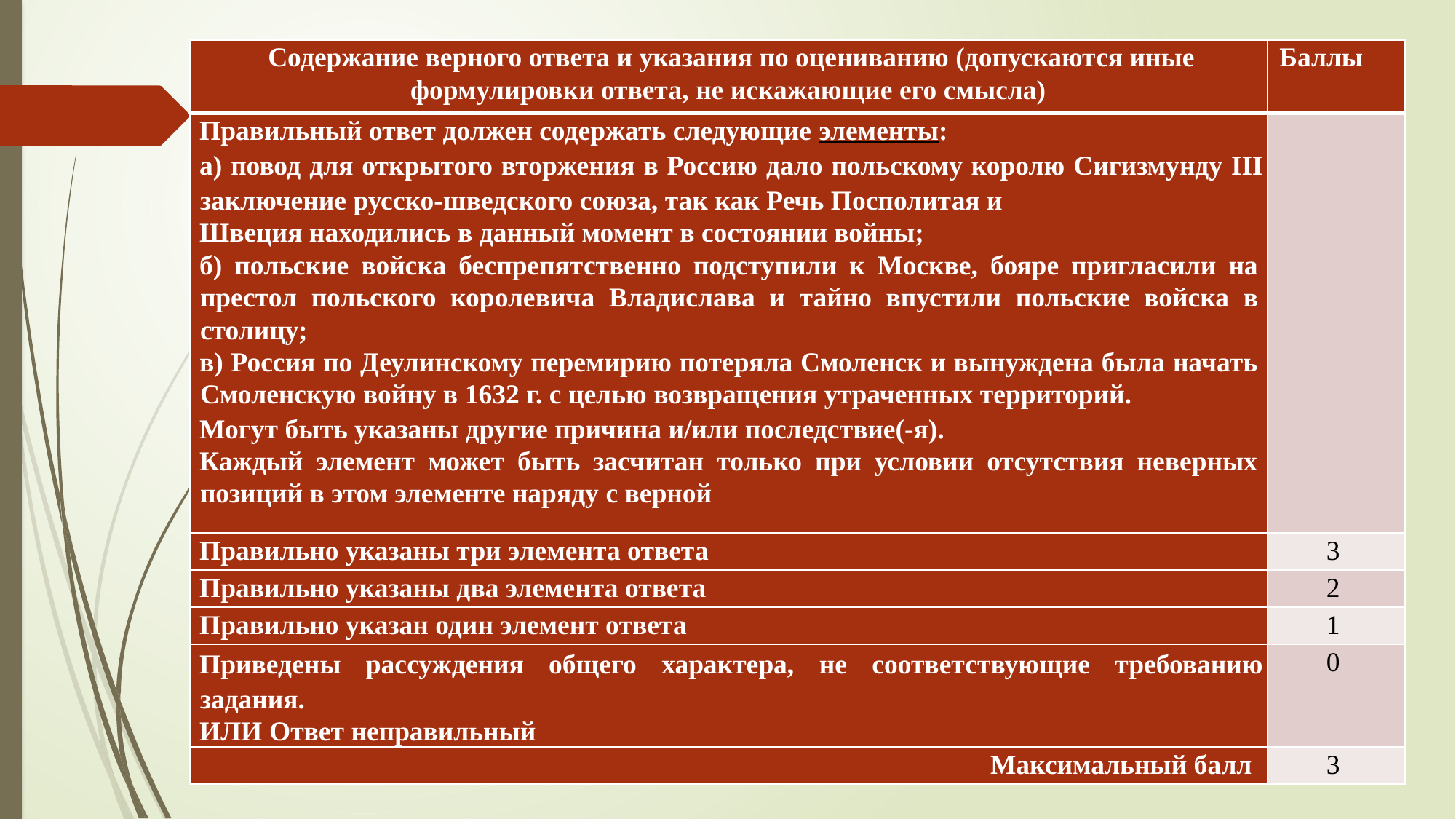

| Содержание верного ответа и указания по оцениванию (допускаются иные формулировки ответа, не искажающие его смысла) | Баллы |
| --- | --- |
| Правильный ответ должен содержать следующие элементы: а) повод для открытого вторжения в Россию дало польскому королю Сигизмунду III заключение русско-шведского союза, так как Речь Посполитая и Швеция находились в данный момент в состоянии войны; б) польские войска беспрепятственно подступили к Москве, бояре пригласили на престол польского королевича Владислава и тайно впустили польские войска в столицу; в) Россия по Деулинскому перемирию потеряла Смоленск и вынуждена была начать Смоленскую войну в 1632 г. с целью возвращения утраченных территорий. Могут быть указаны другие причина и/или последствие(-я). Каждый элемент может быть засчитан только при условии отсутствия неверных позиций в этом элементе наряду с верной |  |
| Правильно указаны три элемента ответа | 3 |
| Правильно указаны два элемента ответа | 2 |
| Правильно указан один элемент ответа | 1 |
| Приведены рассуждения общего характера, не соответствующие требованию задания. ИЛИ Ответ неправильный | 0 |
| Максимальный балл | 3 |